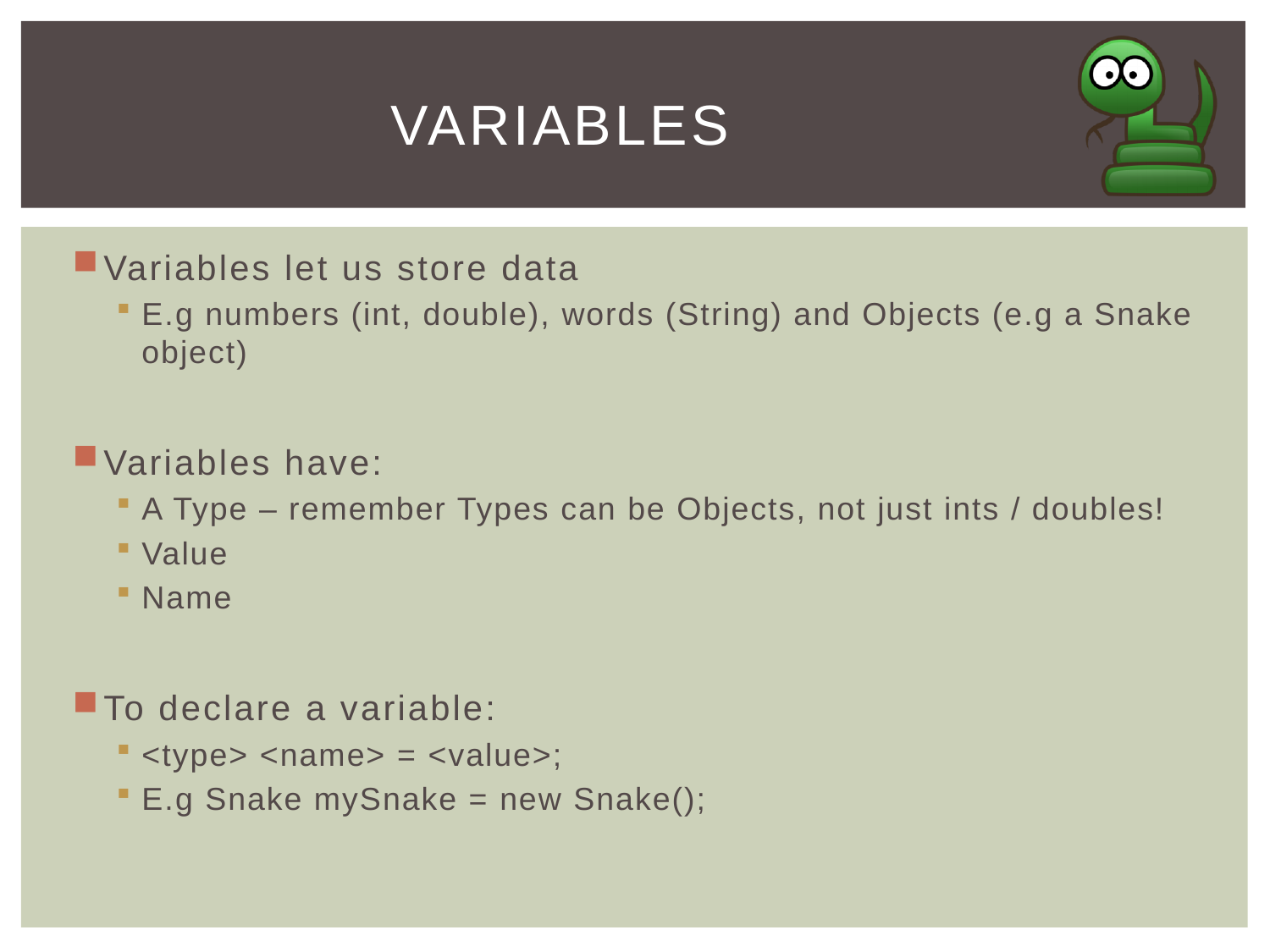

# Variables
Variables let us store data
E.g numbers (int, double), words (String) and Objects (e.g a Snake object)

Variables have:
A Type – remember Types can be Objects, not just ints / doubles!
Value
Name

To declare a variable:
<type> <name> = <value>;
E.g Snake mySnake = new Snake();